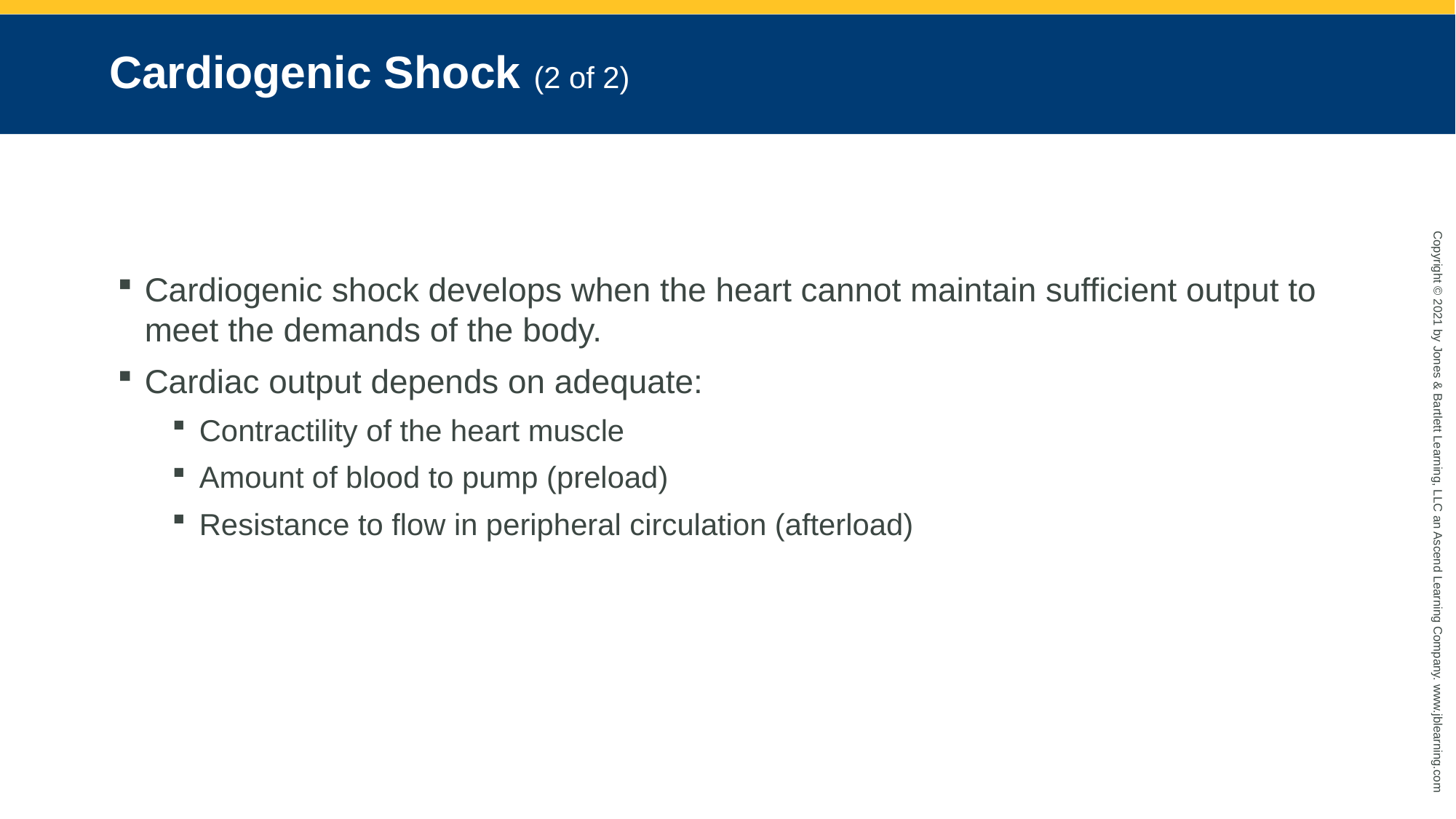

# Cardiogenic Shock (2 of 2)
Cardiogenic shock develops when the heart cannot maintain sufficient output to meet the demands of the body.
Cardiac output depends on adequate:
Contractility of the heart muscle
Amount of blood to pump (preload)
Resistance to flow in peripheral circulation (afterload)